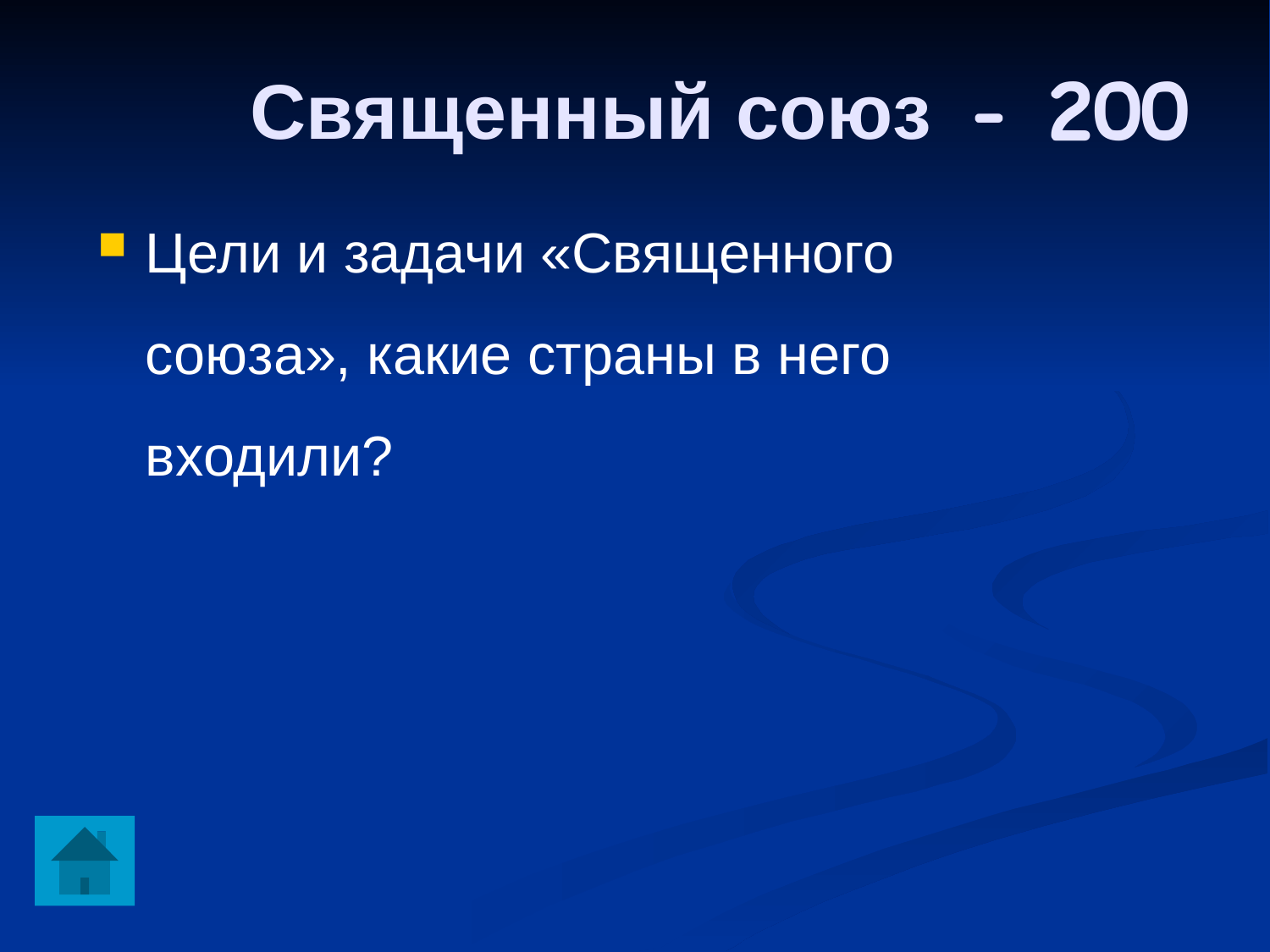

Священный союз - 200
Цели и задачи «Священного союза», какие страны в него входили?